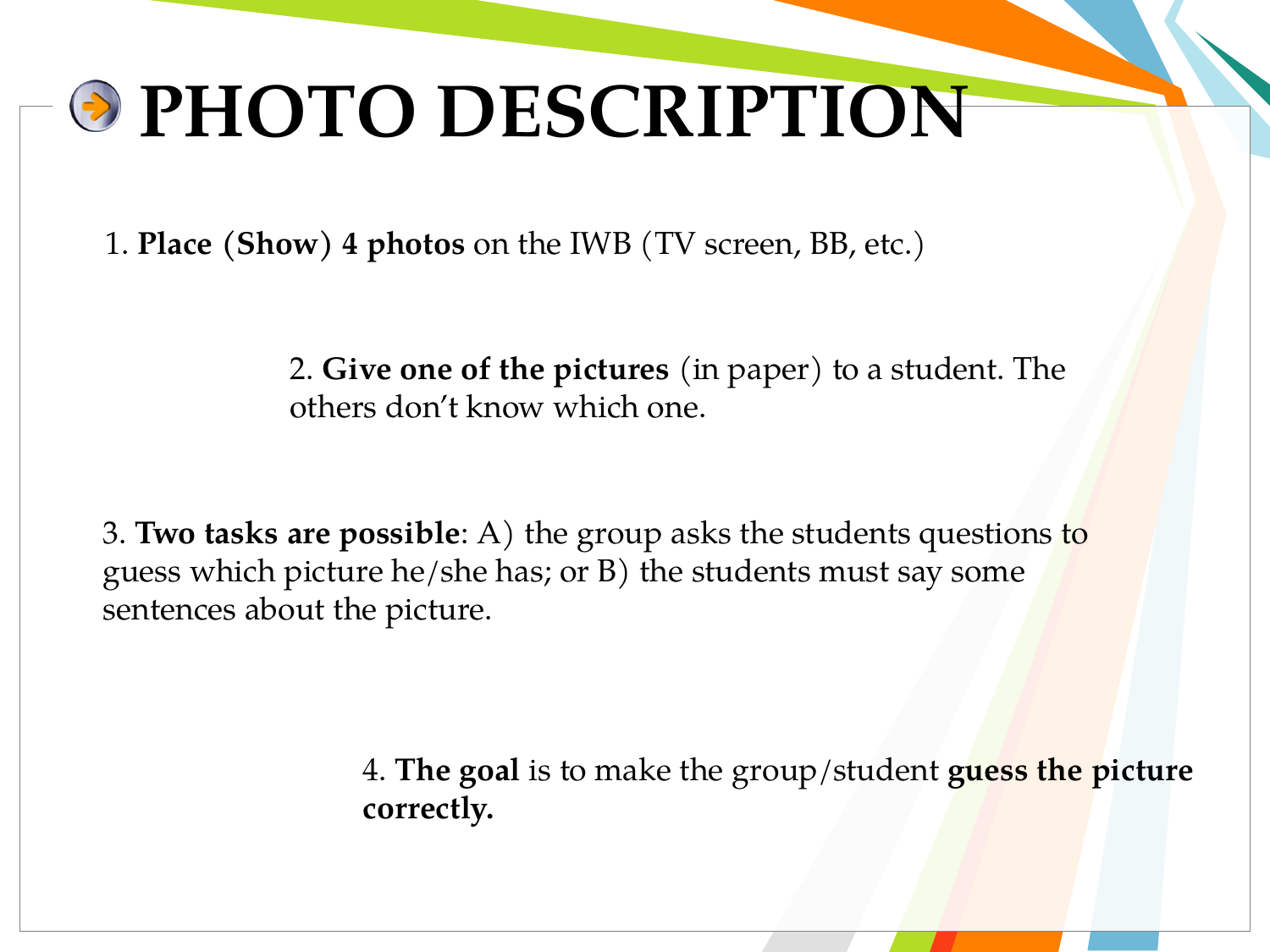

# PHOTO DESCRIPTION
1. Place (Show) 4 photos on the IWB (TV screen, BB, etc.)
2. Give one of the pictures (in paper) to a student. The others don’t know which one.
3. Two tasks are possible: A) the group asks the students questions to guess which picture he/she has; or B) the students must say some sentences about the picture.
4. The goal is to make the group/student guess the picture
correctly.